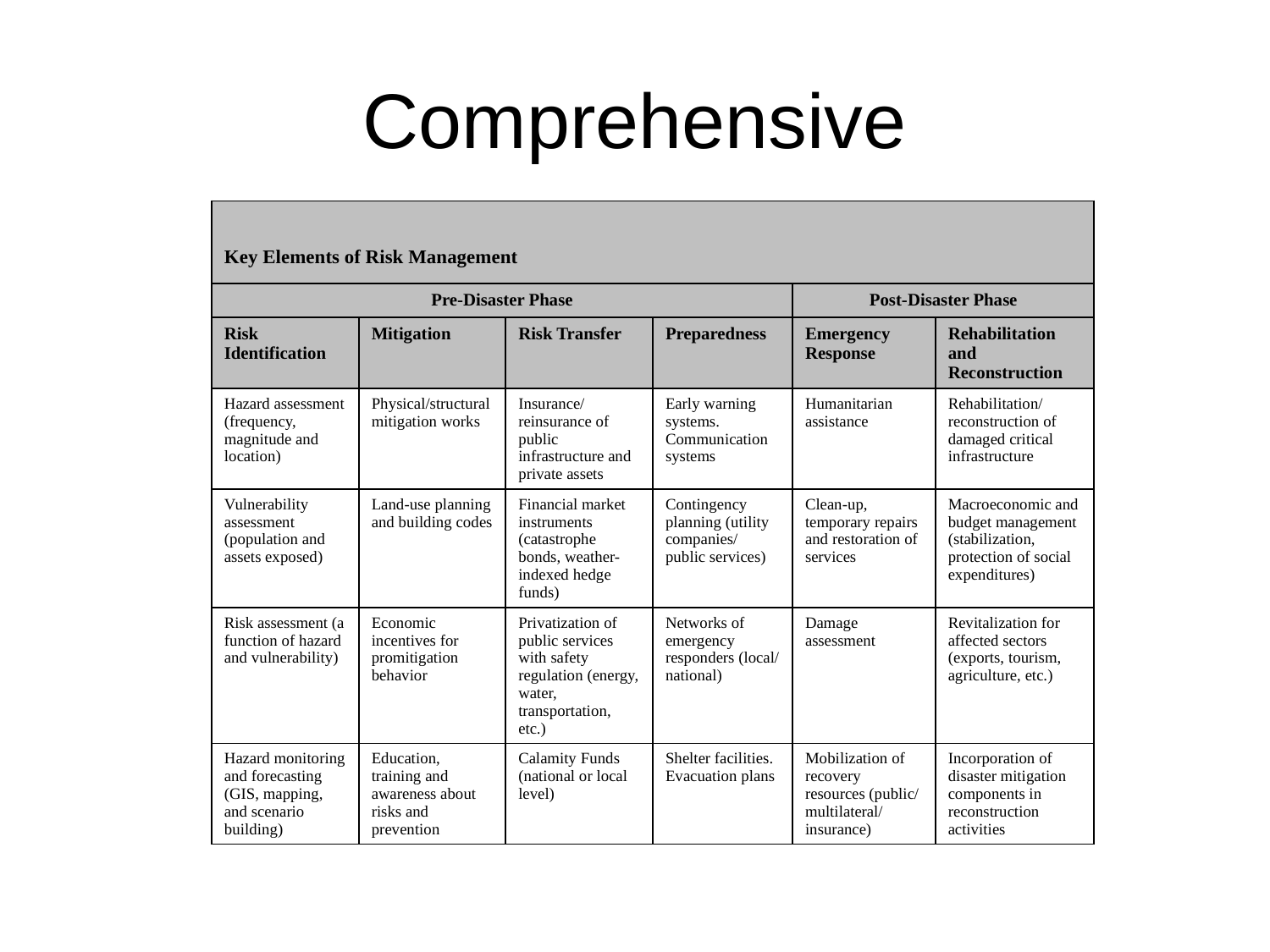

# Comprehensive

| Key Elements of Risk Management |  |  |  |  |  |
| --- | --- | --- | --- | --- | --- |
| Pre-Disaster Phase |  |  |  | Post-Disaster Phase |  |
| Risk Identification | Mitigation | Risk Transfer | Preparedness | Emergency Response | Rehabilitation and Reconstruction |
| Hazard assessment (frequency, magnitude and location) | Physical/structural mitigation works | Insurance/reinsurance of public infrastructure and private assets | Early warning systems. Communication systems | Humanitarian assistance | Rehabilitation/reconstruction of damaged critical infrastructure |
| Vulnerability assessment (population and assets exposed) | Land-use planning and building codes | Financial market instruments (catastrophe bonds, weather-indexed hedge funds) | Contingency planning (utility companies/ public services) | Clean-up, temporary repairs and restoration of services | Macroeconomic and budget management (stabilization, protection of social expenditures) |
| Risk assessment (a function of hazard and vulnerability) | Economic incentives for promitigation behavior | Privatization of public services with safety regulation (energy, water, transportation, etc.) | Networks of emergency responders (local/ national) | Damage assessment | Revitalization for affected sectors (exports, tourism, agriculture, etc.) |
| Hazard monitoring and forecasting (GIS, mapping, and scenario building) | Education, training and awareness about risks and prevention | Calamity Funds (national or local level) | Shelter facilities. Evacuation plans | Mobilization of recovery resources (public/ multilateral/ insurance) | Incorporation of disaster mitigation components in reconstruction activities |